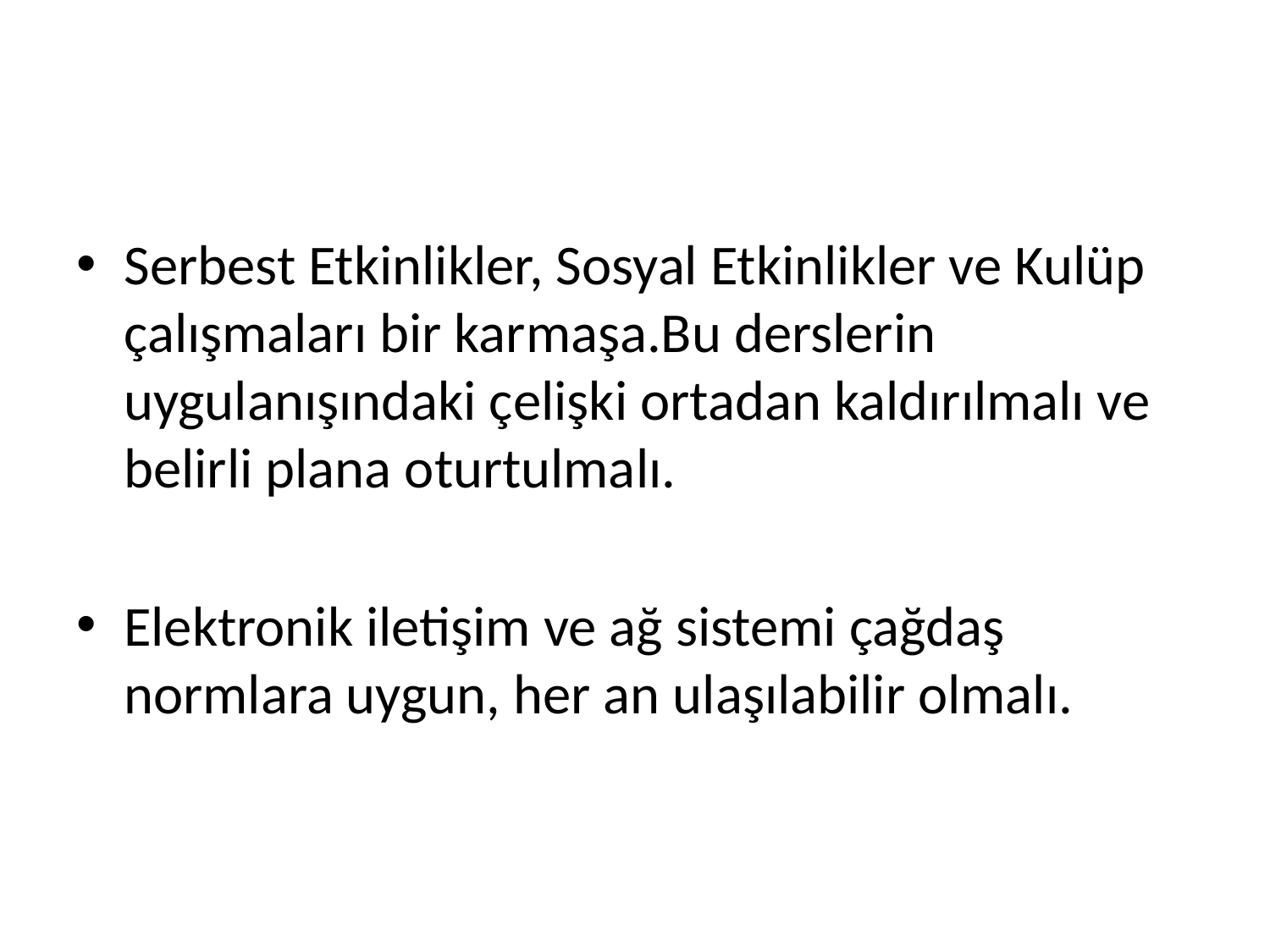

#
Serbest Etkinlikler, Sosyal Etkinlikler ve Kulüp çalışmaları bir karmaşa.Bu derslerin uygulanışındaki çelişki ortadan kaldırılmalı ve belirli plana oturtulmalı.

Elektronik iletişim ve ağ sistemi çağdaş normlara uygun, her an ulaşılabilir olmalı.